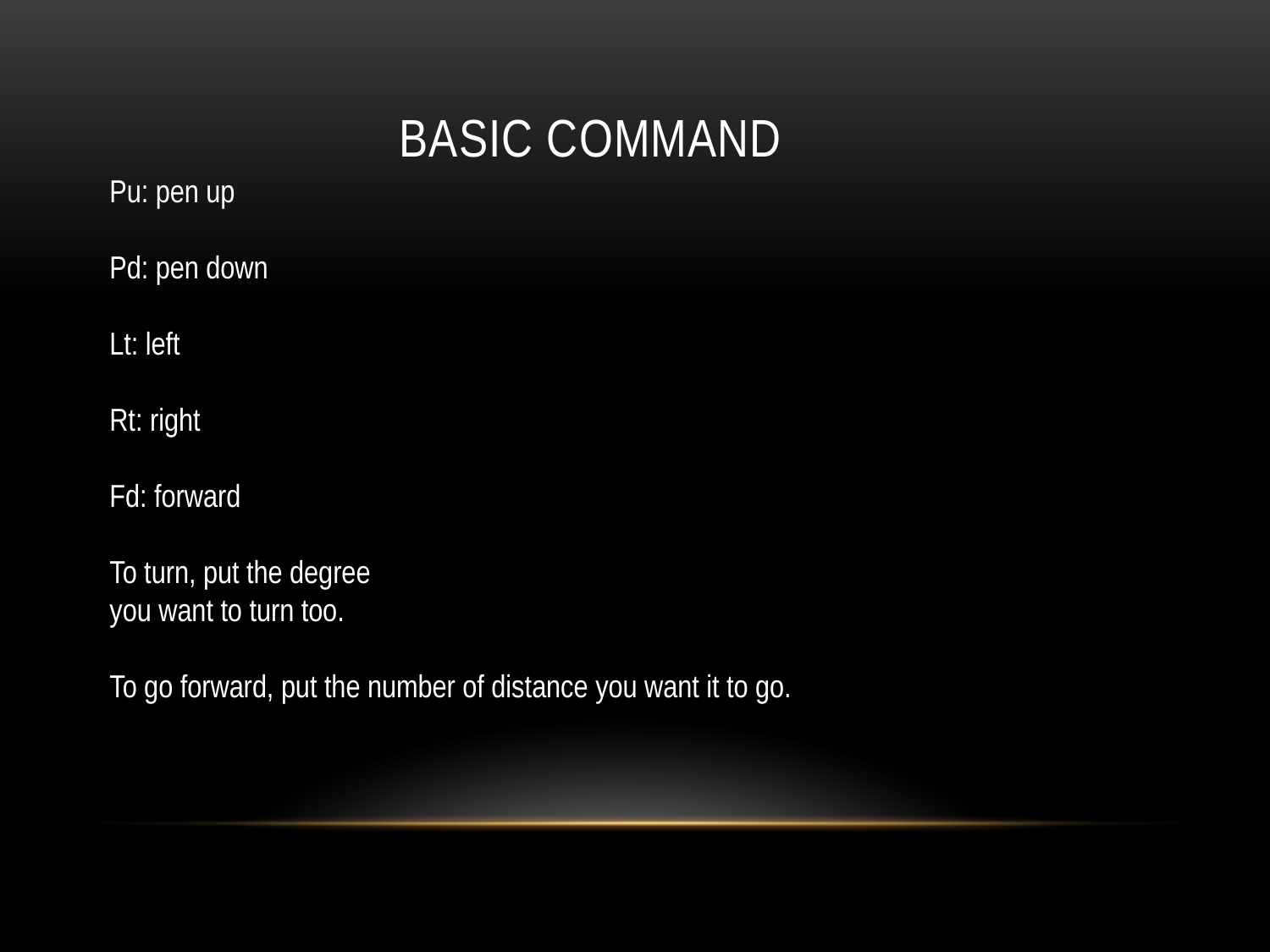

Basic Command

Pu: pen up

Pd: pen down

Lt: left

Rt: right

Fd: forward

To turn, put the degree
you want to turn too.

To go forward, put the number of distance you want it to go.